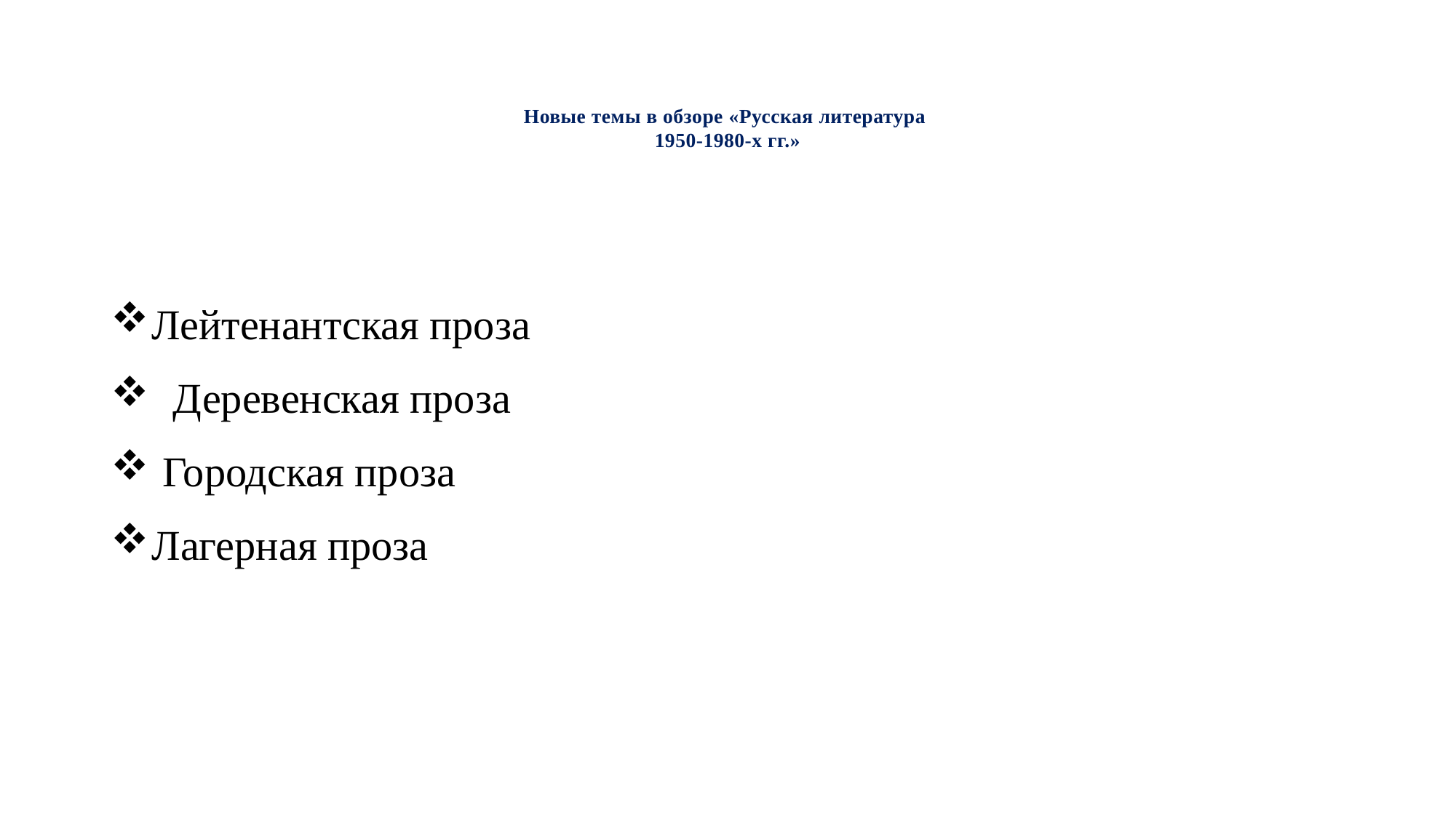

# Новые темы в обзоре «Русская литература 1950-1980-х гг.»

Лейтенантская проза
  Деревенская проза
 Городская проза
Лагерная проза

Электронная информационная образовательная среда